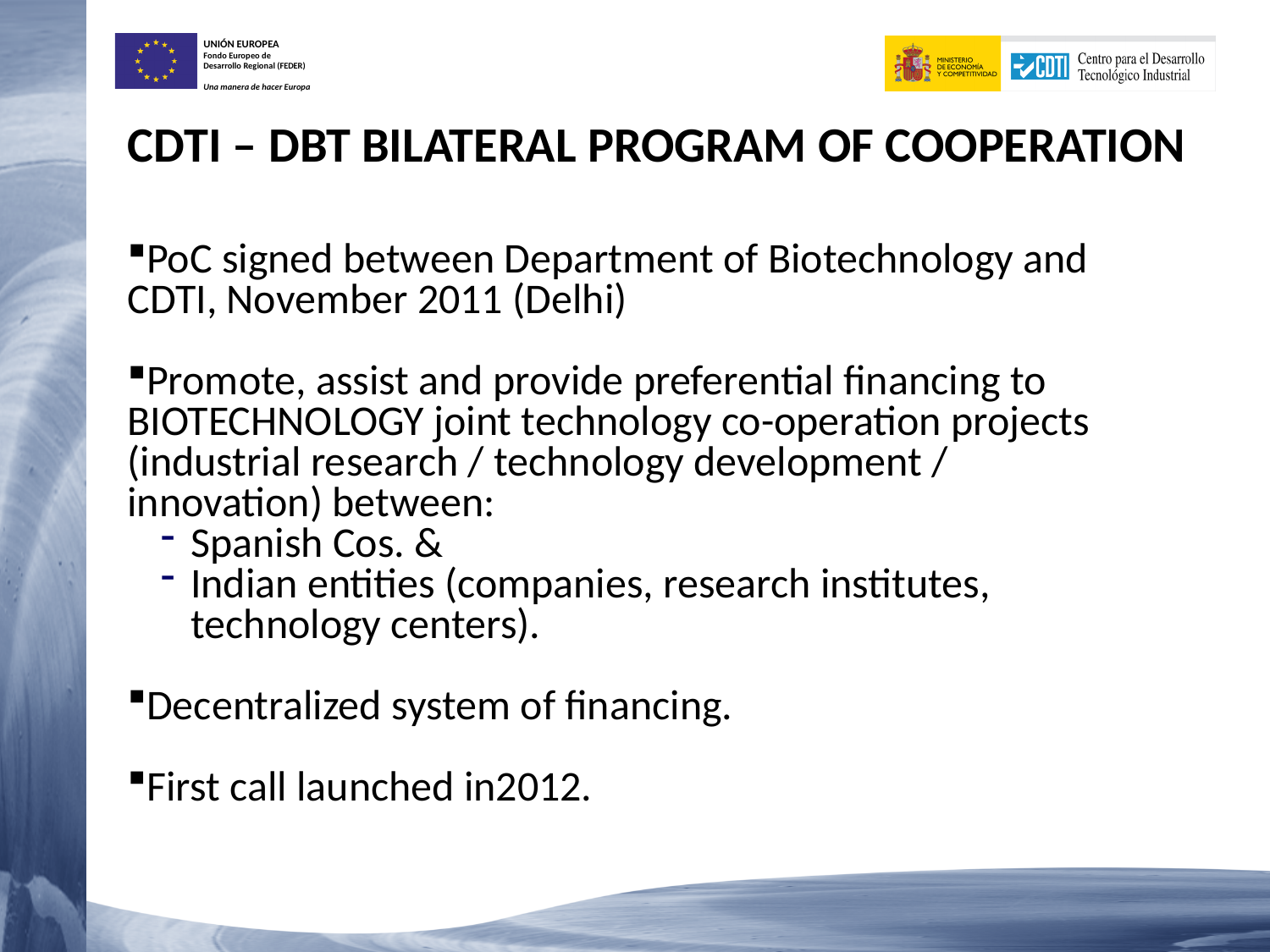

CDTI – DBT BILATERAL PROGRAM OF COOPERATION

PoC signed between Department of Biotechnology and CDTI, November 2011 (Delhi)

Promote, assist and provide preferential financing to BIOTECHNOLOGY joint technology co-operation projects (industrial research / technology development / innovation) between:
Spanish Cos. &
Indian entities (companies, research institutes, technology centers).

Decentralized system of financing.

First call launched in2012.